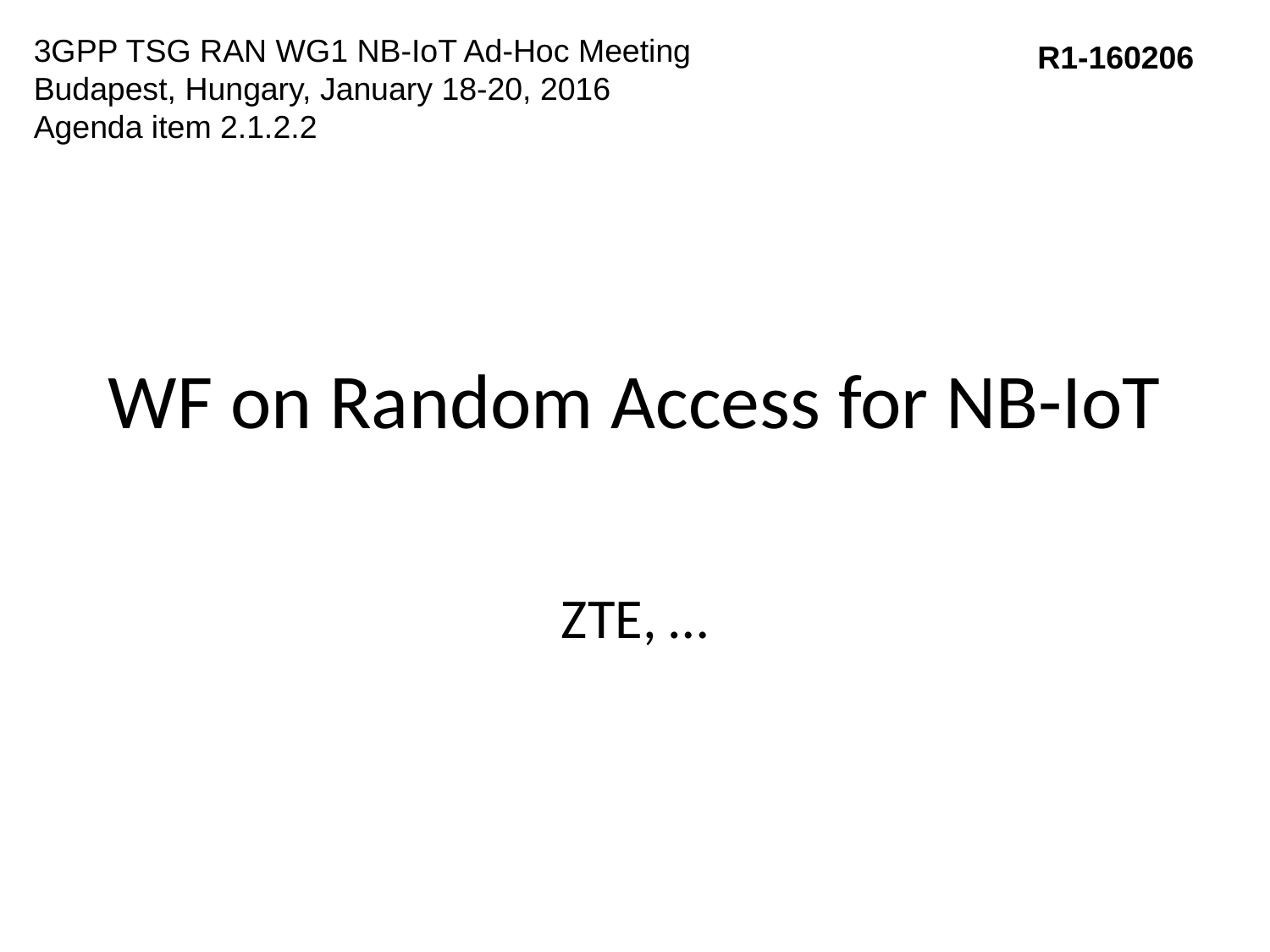

3GPP TSG RAN WG1 NB-IoT Ad-Hoc Meeting
Budapest, Hungary, January 18-20, 2016
Agenda item 2.1.2.2
R1-160206
# WF on Random Access for NB-IoT
ZTE, …